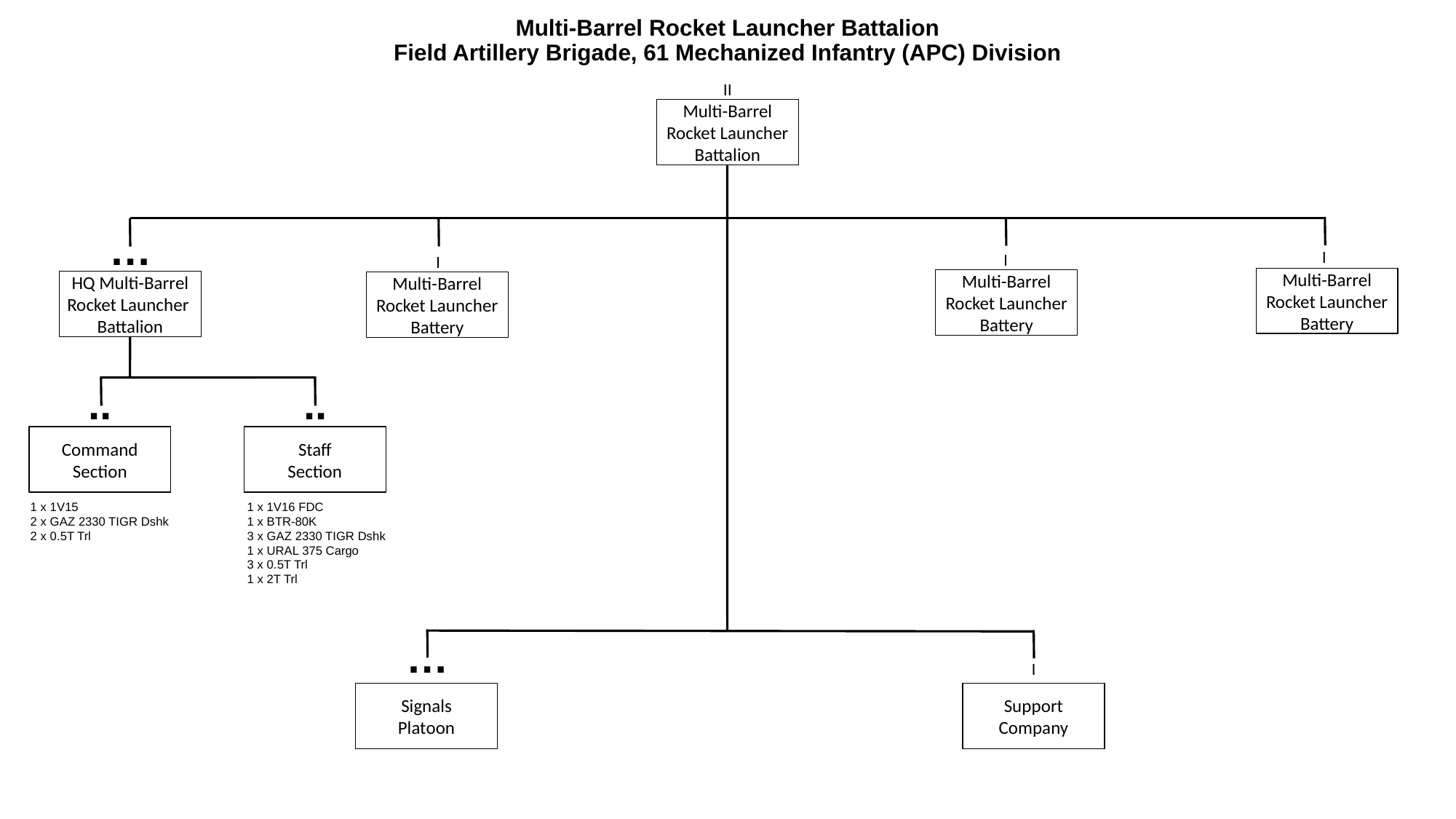

# Multi-Barrel Rocket Launcher Battalion Field Artillery Brigade, 61 Mechanized Infantry (APC) Division
II
Multi-Barrel Rocket Launcher Battalion
…
I
I
I
Multi-Barrel Rocket Launcher Battery
Multi-Barrel Rocket Launcher Battery
HQ Multi-Barrel Rocket Launcher
Battalion
Multi-Barrel Rocket Launcher Battery
..
..
Command
Section
Staff
Section
1 x 1V15
2 x GAZ 2330 TIGR Dshk
2 x 0.5T Trl
1 x 1V16 FDC
1 x BTR-80K
3 x GAZ 2330 TIGR Dshk
1 x URAL 375 Cargo
3 x 0.5T Trl
1 x 2T Trl
…
I
Signals
Platoon
Support
Company